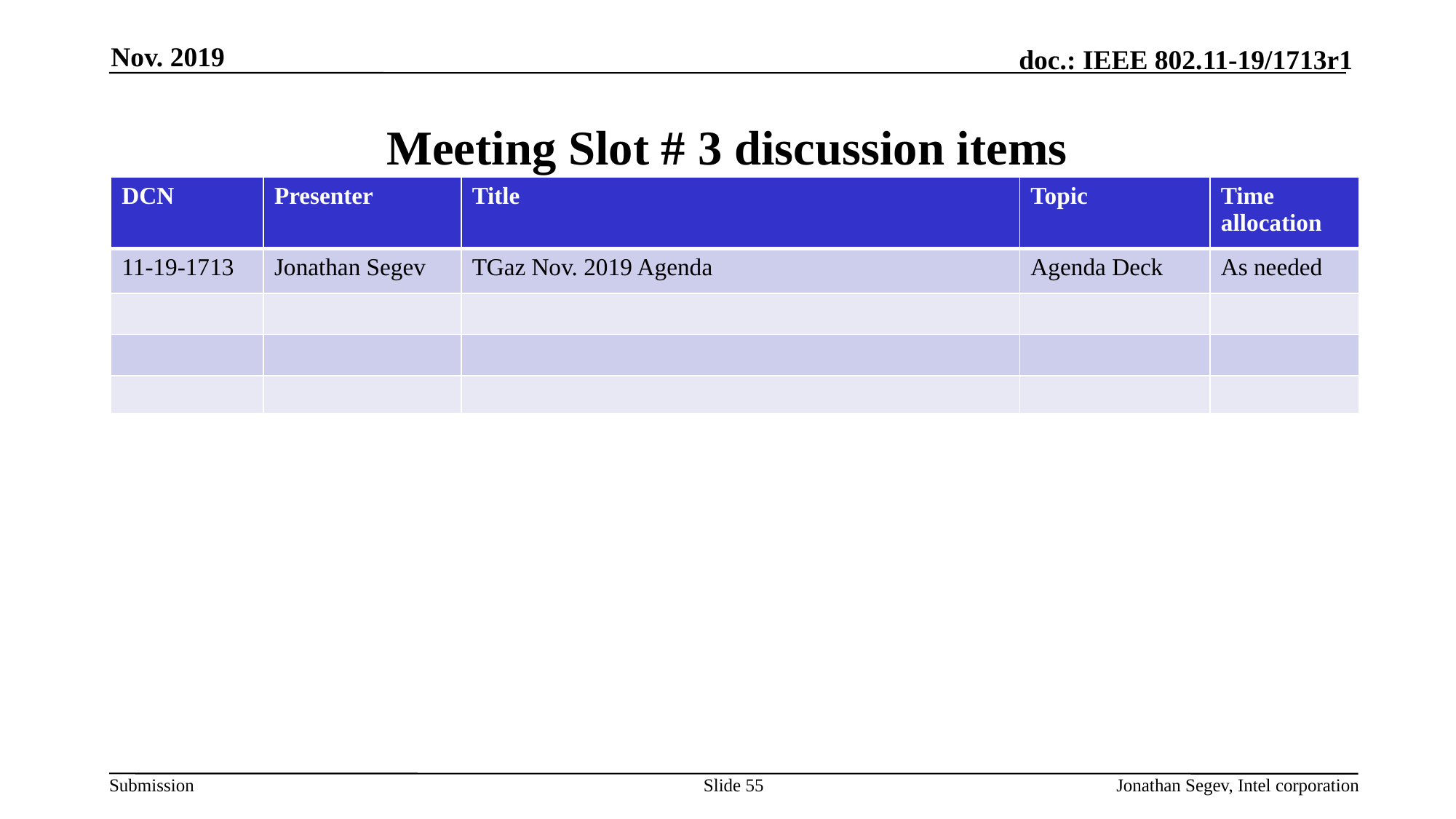

Nov. 2019
# Meeting Slot # 3 discussion items
| DCN | Presenter | Title | Topic | Time allocation |
| --- | --- | --- | --- | --- |
| 11-19-1713 | Jonathan Segev | TGaz Nov. 2019 Agenda | Agenda Deck | As needed |
|  |  |  |  |  |
|  |  |  |  |  |
|  |  |  |  |  |
Slide 55
Jonathan Segev, Intel corporation